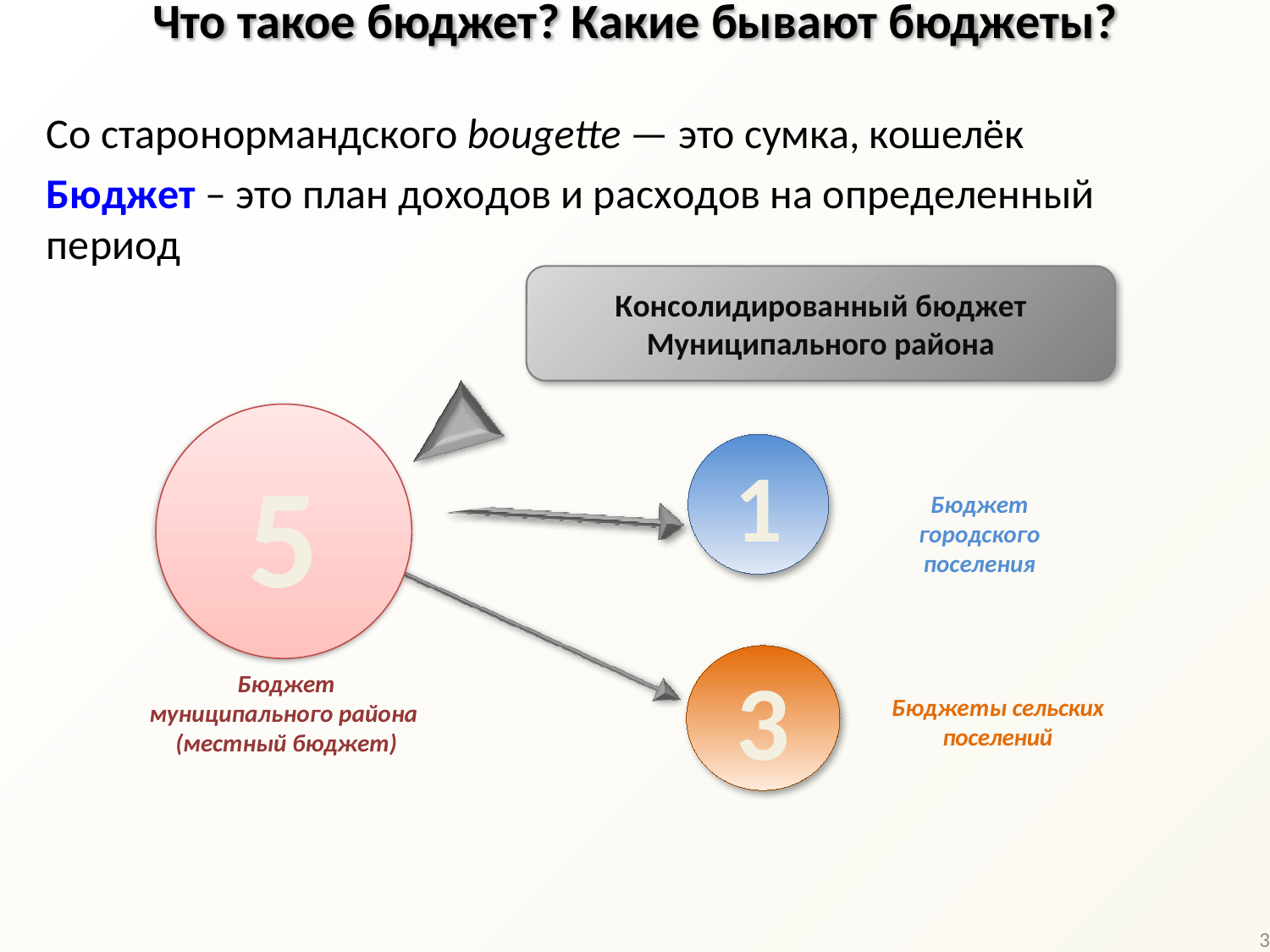

Что такое бюджет? Какие бывают бюджеты?
Со старонормандского bougette — это сумка, кошелёк
Бюджет – это план доходов и расходов на определенный период
Консолидированный бюджет
Муниципального района

5
1
Бюджет городского поселения

3
Бюджет муниципального района
(местный бюджет)
Бюджеты сельских поселений
3